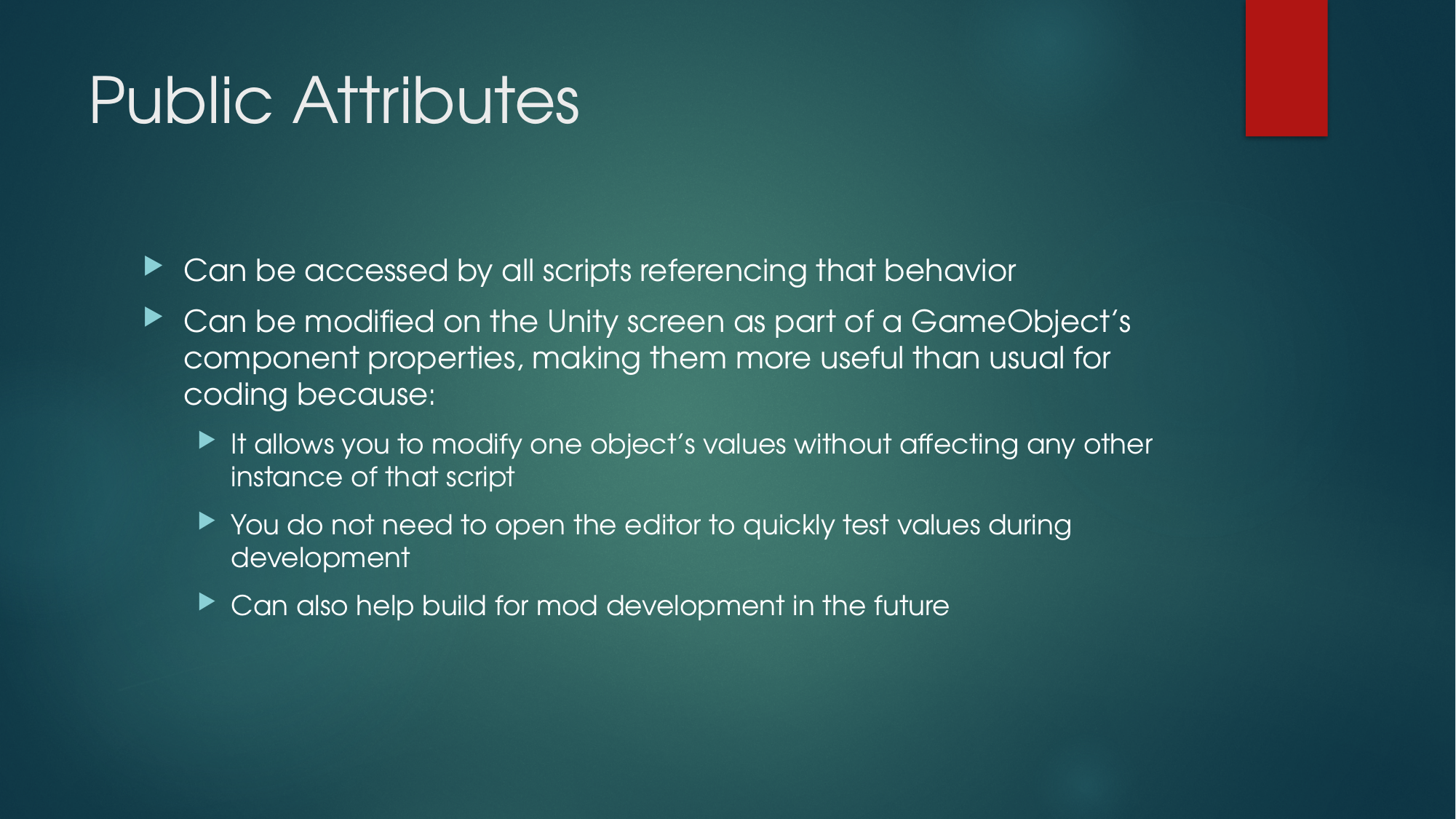

# Public Attributes
Can be accessed by all scripts referencing that behavior
Can be modified on the Unity screen as part of a GameObject’s component properties, making them more useful than usual for coding because:
It allows you to modify one object’s values without affecting any other instance of that script
You do not need to open the editor to quickly test values during development
Can also help build for mod development in the future